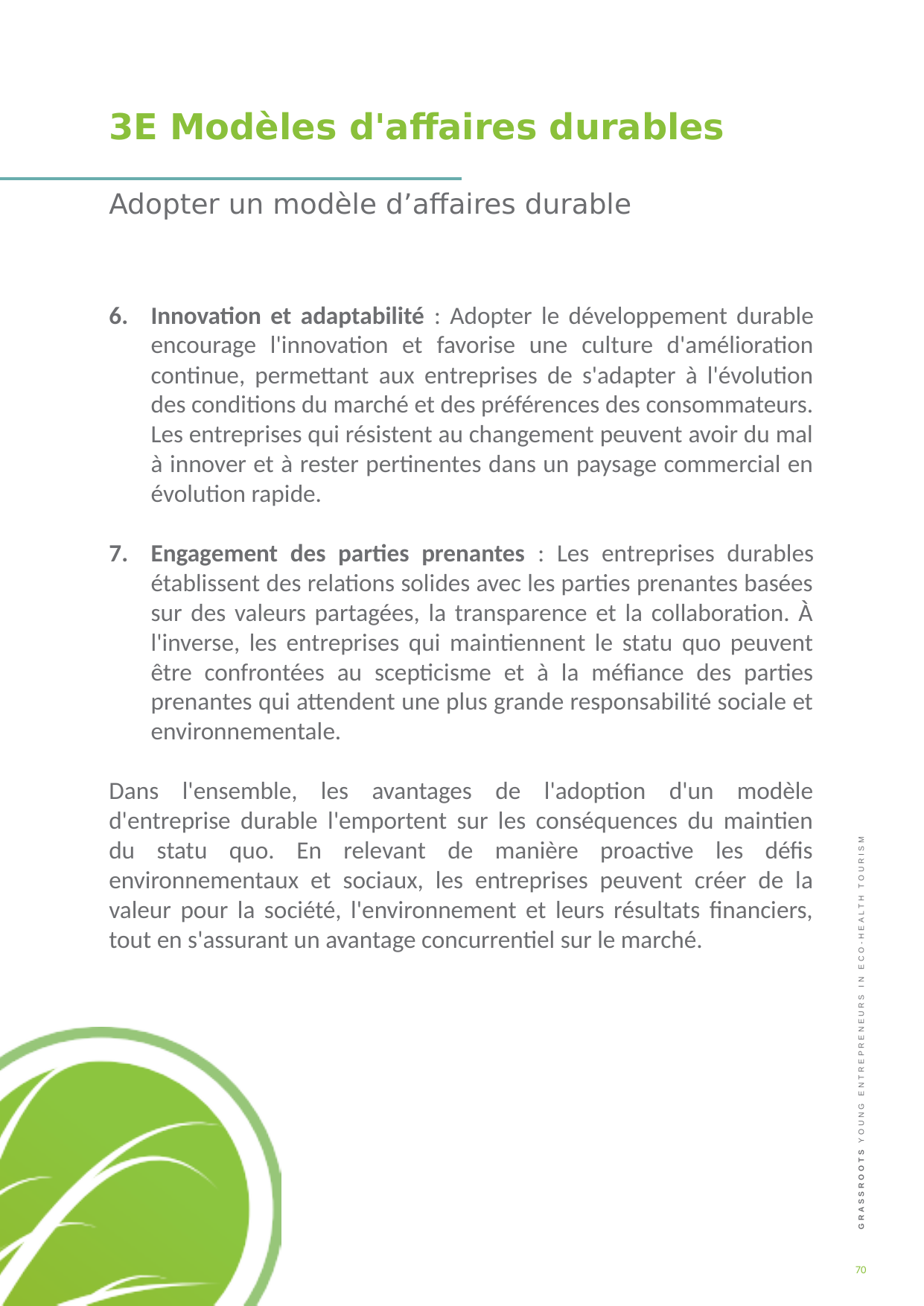

3E Modèles d'affaires durables
Adopter un modèle d’affaires durable
Innovation et adaptabilité : Adopter le développement durable encourage l'innovation et favorise une culture d'amélioration continue, permettant aux entreprises de s'adapter à l'évolution des conditions du marché et des préférences des consommateurs. Les entreprises qui résistent au changement peuvent avoir du mal à innover et à rester pertinentes dans un paysage commercial en évolution rapide.

Engagement des parties prenantes : Les entreprises durables établissent des relations solides avec les parties prenantes basées sur des valeurs partagées, la transparence et la collaboration. À l'inverse, les entreprises qui maintiennent le statu quo peuvent être confrontées au scepticisme et à la méfiance des parties prenantes qui attendent une plus grande responsabilité sociale et environnementale.

Dans l'ensemble, les avantages de l'adoption d'un modèle d'entreprise durable l'emportent sur les conséquences du maintien du statu quo. En relevant de manière proactive les défis environnementaux et sociaux, les entreprises peuvent créer de la valeur pour la société, l'environnement et leurs résultats financiers, tout en s'assurant un avantage concurrentiel sur le marché.

70